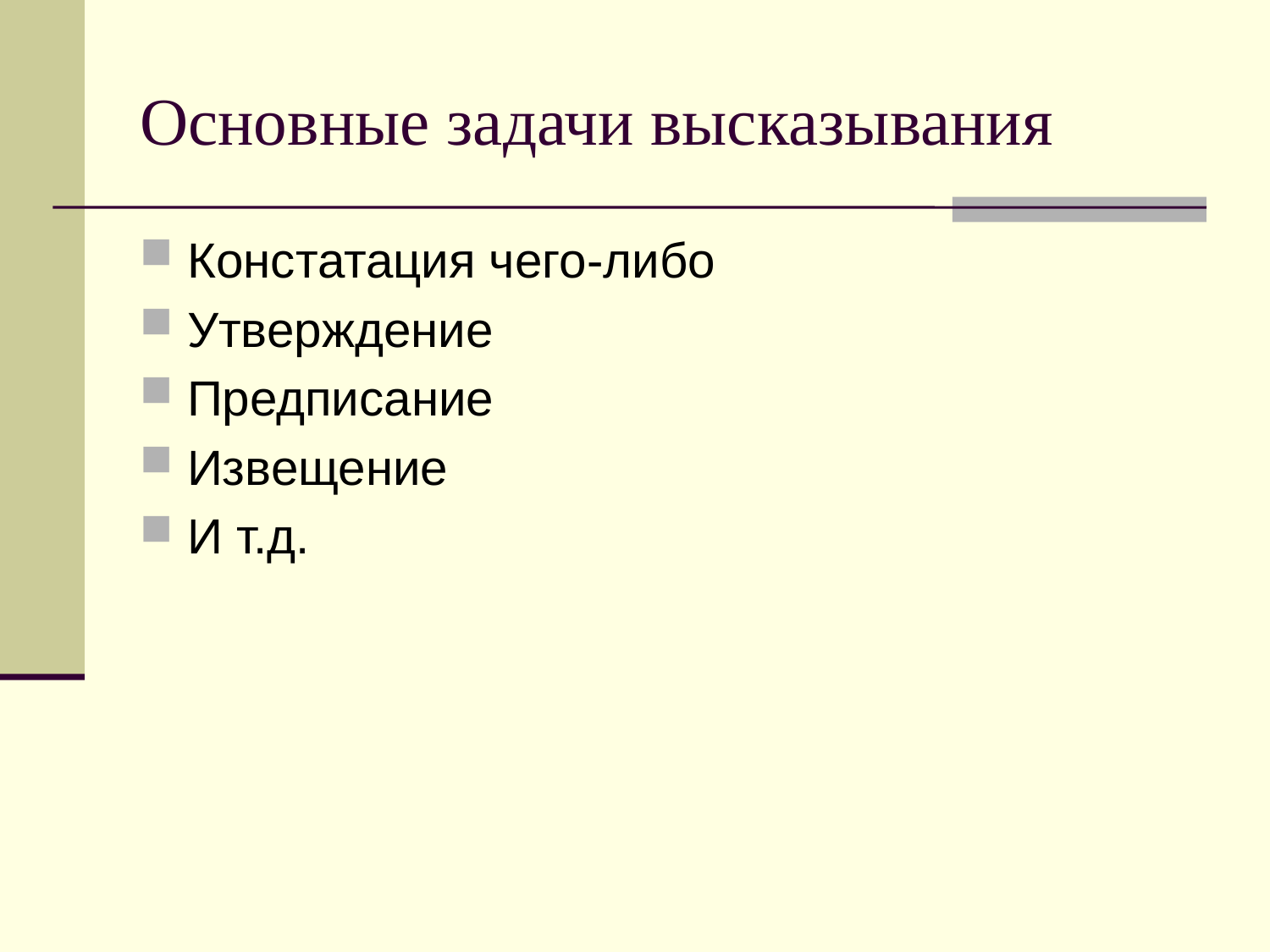

# Основные задачи высказывания
Констатация чего-либо
Утверждение
Предписание
Извещение
И т.д.